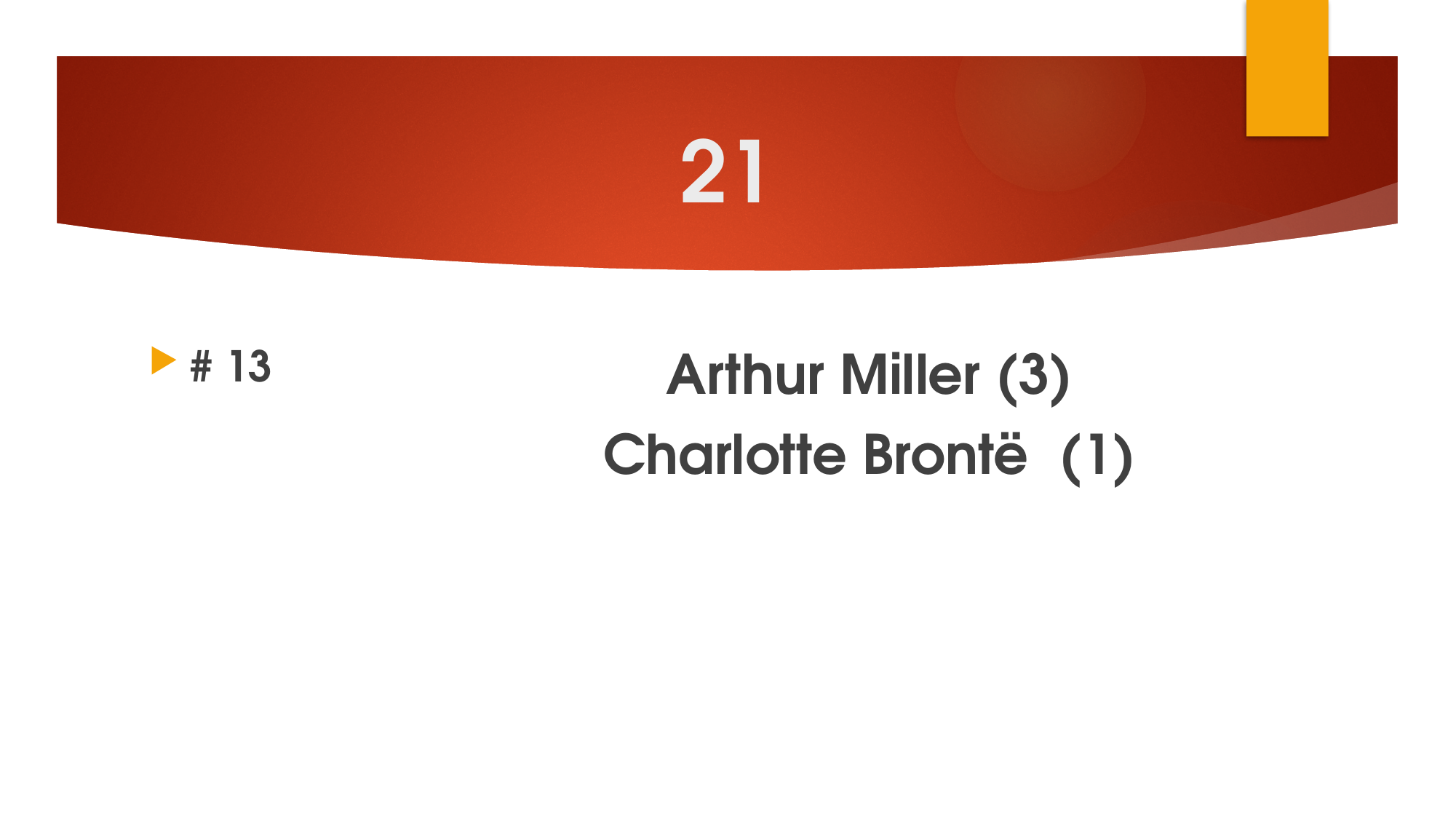

# 21
# 13
Arthur Miller (3)
Charlotte Brontë  (1)